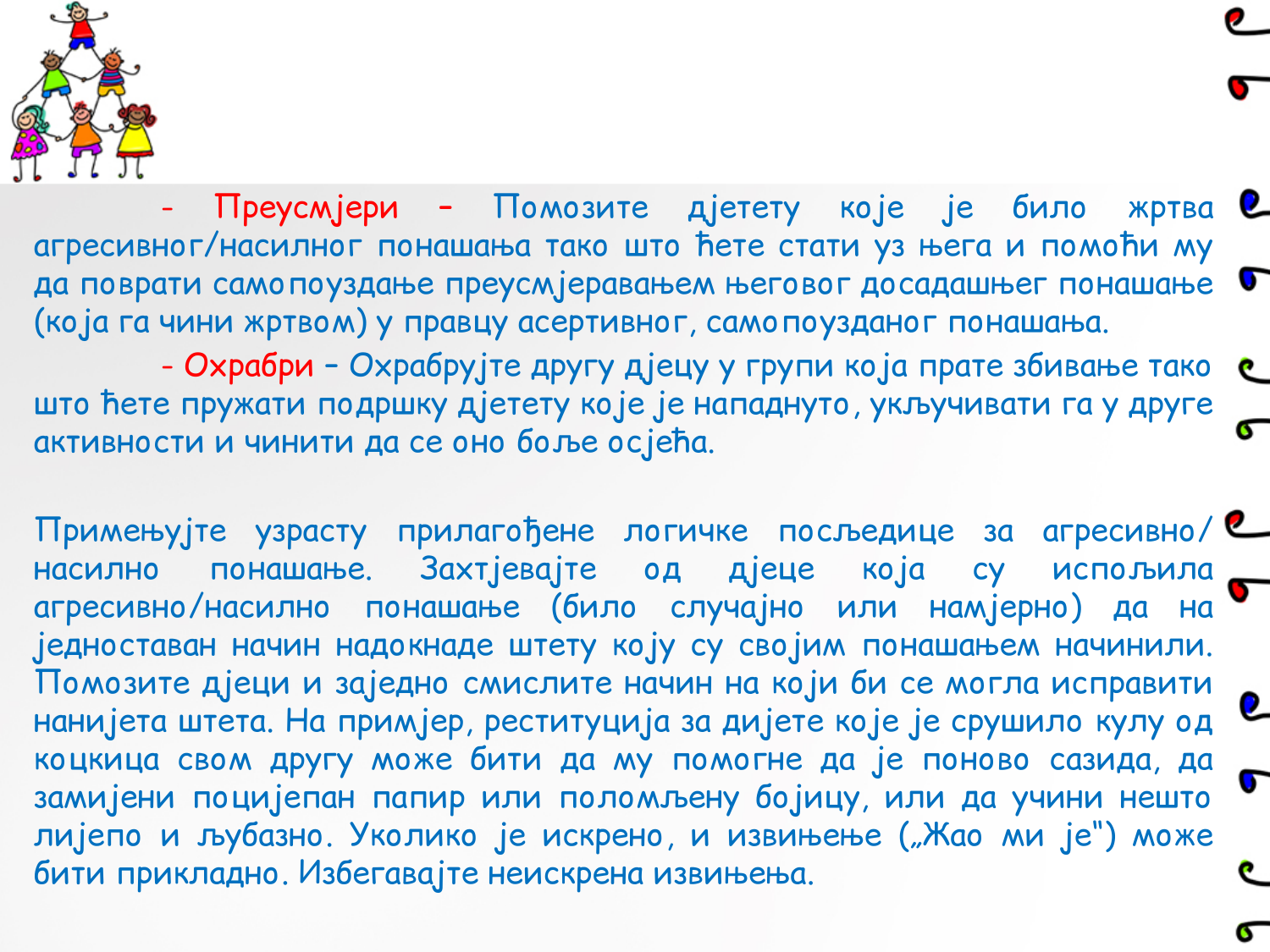

- Преусмјери – Помозите дјетету које је било жртва агресивног/насилног понашања тако што ћете стати уз њега и помоћи му да поврати самопоуздање преусмјеравањем његовог досадашњег понашање (која га чини жртвом) у правцу асертивног, самопоузданог понашања.
	- Охрабри – Охрабрујте другу дјецу у групи која прате збивање тако што ћете пружати подршку дјетету које је нападнуто, укључивати га у друге активности и чинити да се оно боље осјећа.

Примењујте узрасту прилагођене логичке посљедице за агресивно/ насилно понашање. Захтјевајте од дјеце која су испољила агресивно/насилно понашање (било случајно или намјерно) да на једноставан начин надокнаде штету коју су својим понашањем начинили. Помозите дјеци и заједно смислите начин на који би се могла исправити нанијета штета. На примјер, реституција за дијете које је срушило кулу од коцкица свом другу може бити да му помогне да је поново сазида, да замијени поцијепан папир или поломљену бојицу, или да учини нешто лијепо и љубазно. Уколико је искрено, и извињење („Жао ми је“) може бити прикладно. Избегавајте неискрена извињења.